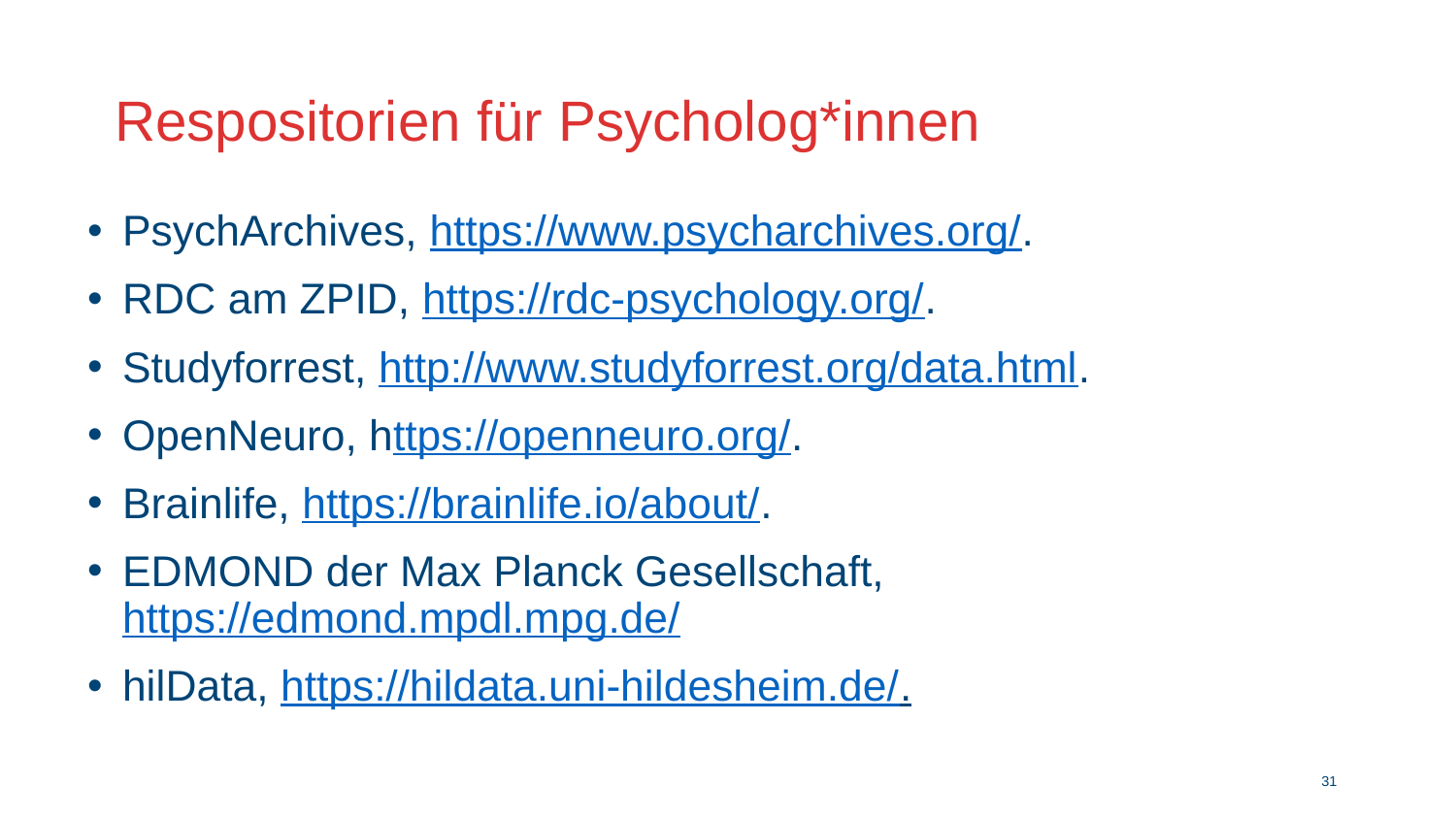

# Respositorien für Psycholog*innen
PsychArchives, https://www.psycharchives.org/.
RDC am ZPID, https://rdc-psychology.org/.
Studyforrest, http://www.studyforrest.org/data.html.
OpenNeuro, https://openneuro.org/.
Brainlife, https://brainlife.io/about/.
EDMOND der Max Planck Gesellschaft, https://edmond.mpdl.mpg.de/
hilData, https://hildata.uni-hildesheim.de/.
31